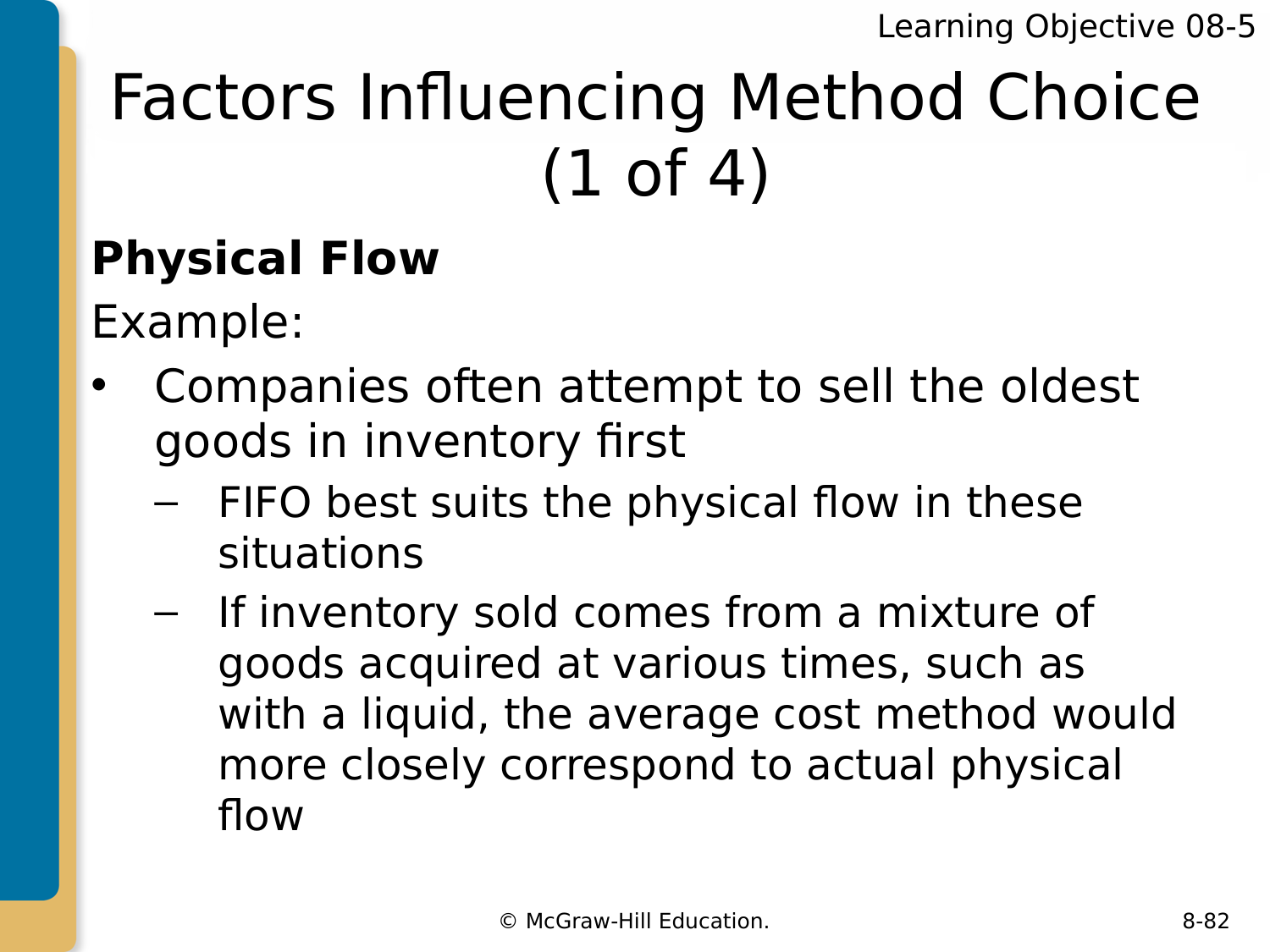

Learning Objective 08-5
# Factors Influencing Method Choice (1 of 4)
Physical Flow
Example:
Companies often attempt to sell the oldest goods in inventory first
FIFO best suits the physical flow in these situations
If inventory sold comes from a mixture of goods acquired at various times, such as with a liquid, the average cost method would more closely correspond to actual physical flow